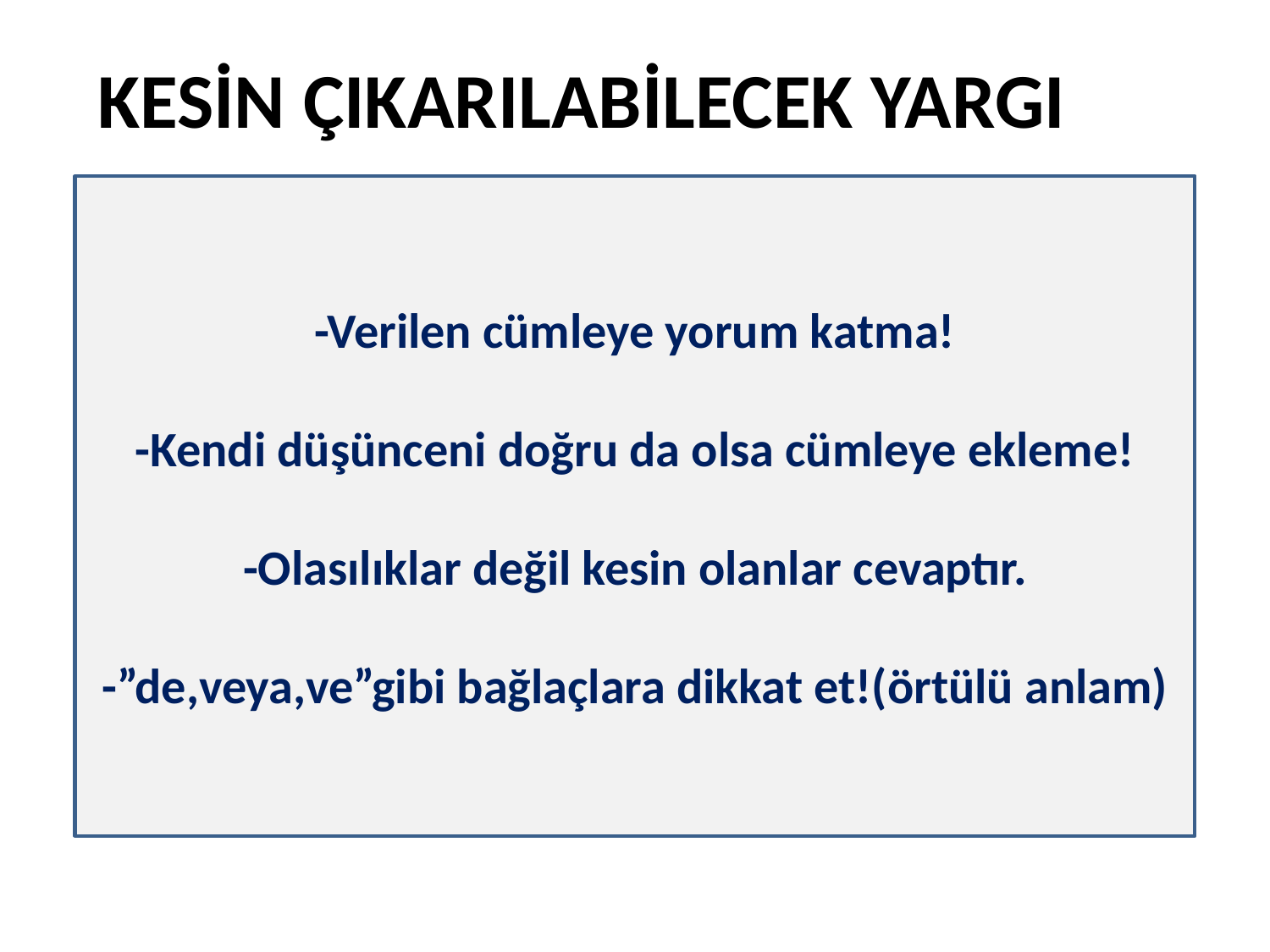

# KESİN ÇIKARILABİLECEK YARGI
-Verilen cümleye yorum katma!

-Kendi düşünceni doğru da olsa cümleye ekleme!

-Olasılıklar değil kesin olanlar cevaptır.

-”de,veya,ve”gibi bağlaçlara dikkat et!(örtülü anlam)